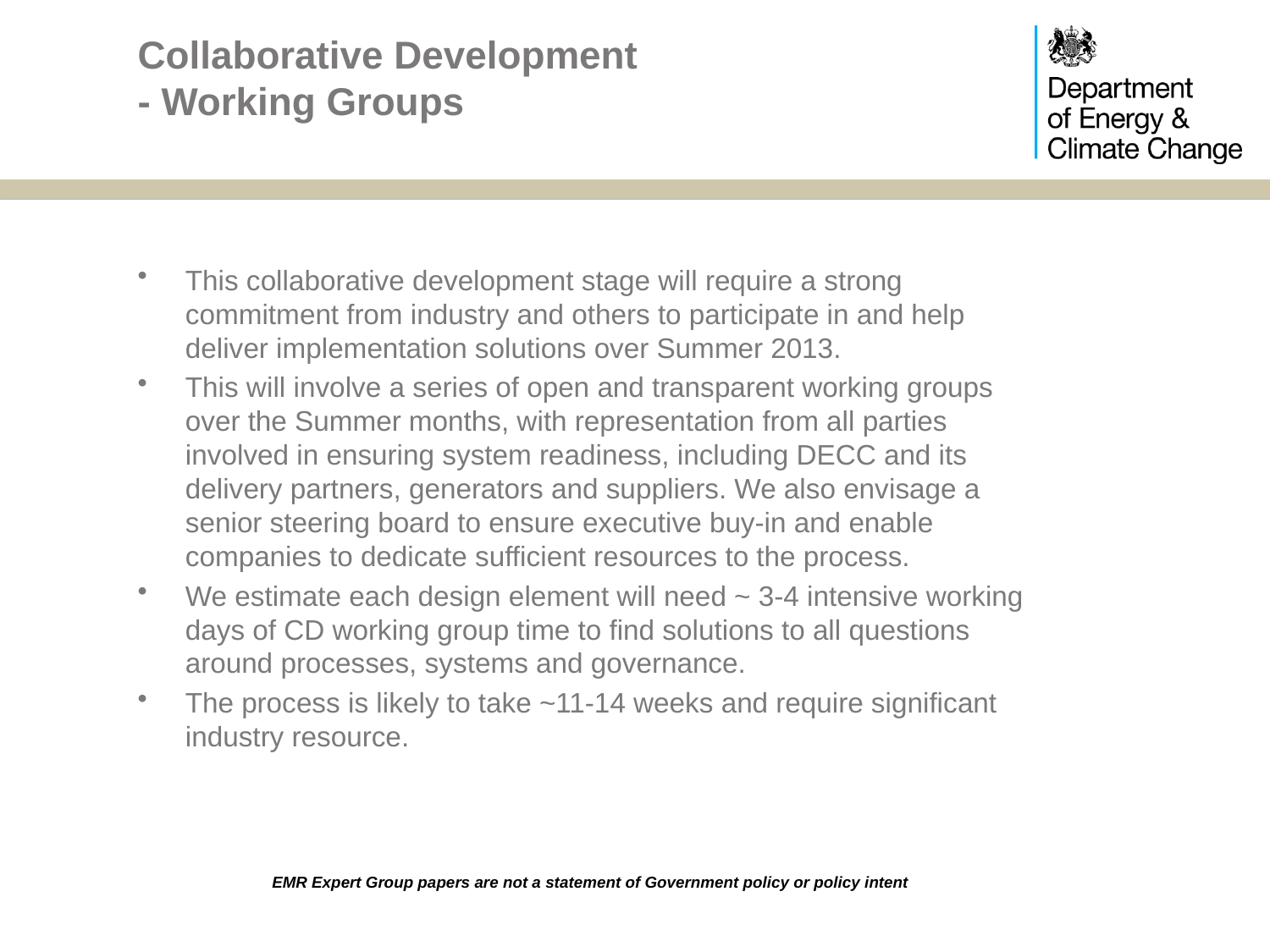

# Collaborative Development - Working Groups
This collaborative development stage will require a strong commitment from industry and others to participate in and help deliver implementation solutions over Summer 2013.
This will involve a series of open and transparent working groups over the Summer months, with representation from all parties involved in ensuring system readiness, including DECC and its delivery partners, generators and suppliers. We also envisage a senior steering board to ensure executive buy-in and enable companies to dedicate sufficient resources to the process.
We estimate each design element will need ~ 3-4 intensive working days of CD working group time to find solutions to all questions around processes, systems and governance.
The process is likely to take ~11-14 weeks and require significant industry resource.